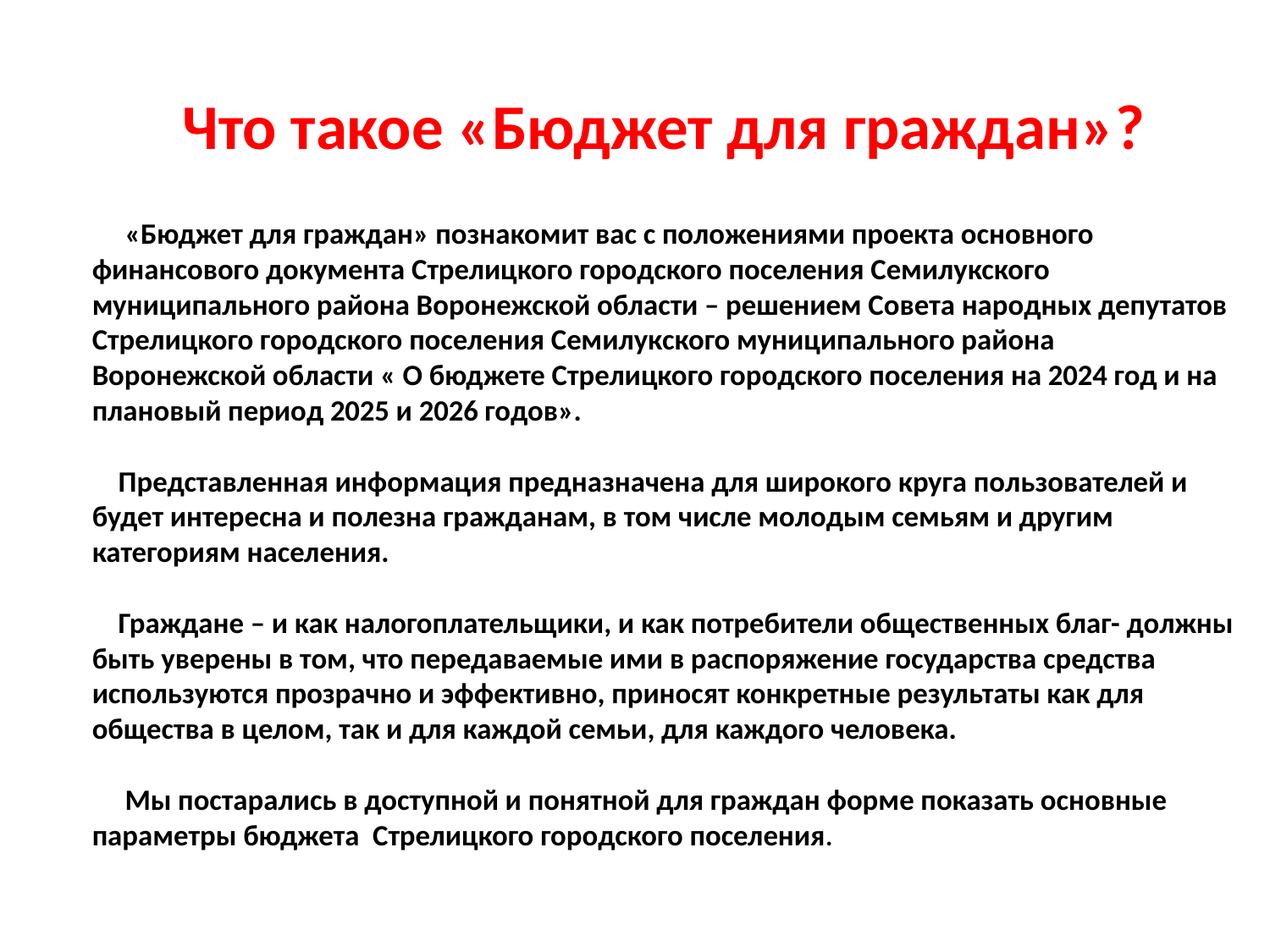

Что такое «Бюджет для граждан»?
# «Бюджет для граждан» познакомит вас с положениями проекта основного финансового документа Стрелицкого городского поселения Семилукского муниципального района Воронежской области – решением Совета народных депутатов Стрелицкого городского поселения Семилукского муниципального района Воронежской области « О бюджете Стрелицкого городского поселения на 2024 год и на плановый период 2025 и 2026 годов». Представленная информация предназначена для широкого круга пользователей и будет интересна и полезна гражданам, в том числе молодым семьям и другим категориям населения. Граждане – и как налогоплательщики, и как потребители общественных благ- должны быть уверены в том, что передаваемые ими в распоряжение государства средства используются прозрачно и эффективно, приносят конкретные результаты как для общества в целом, так и для каждой семьи, для каждого человека. Мы постарались в доступной и понятной для граждан форме показать основные параметры бюджета  Стрелицкого городского поселения.